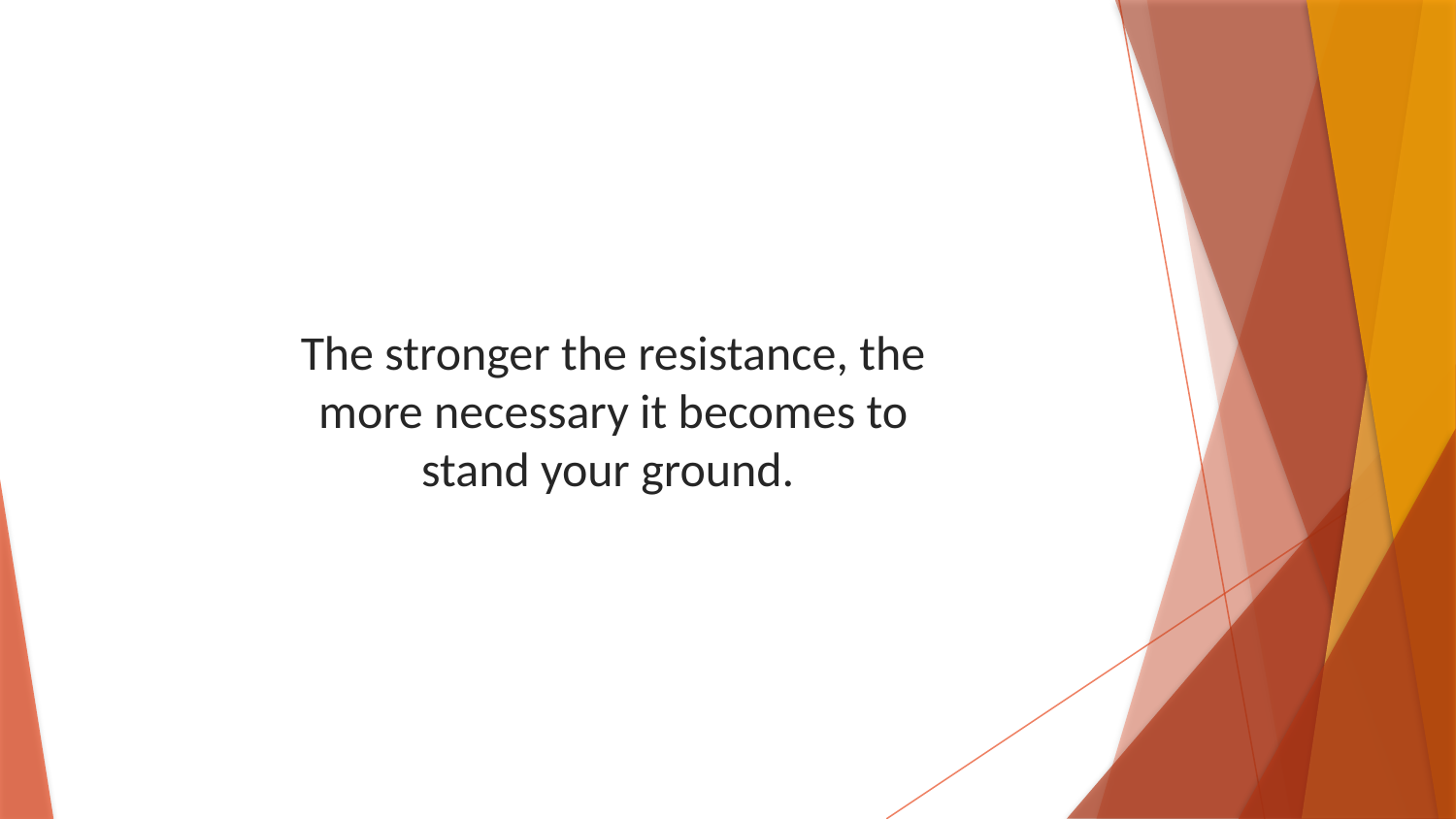

The stronger the resistance, the more necessary it becomes to stand your ground.